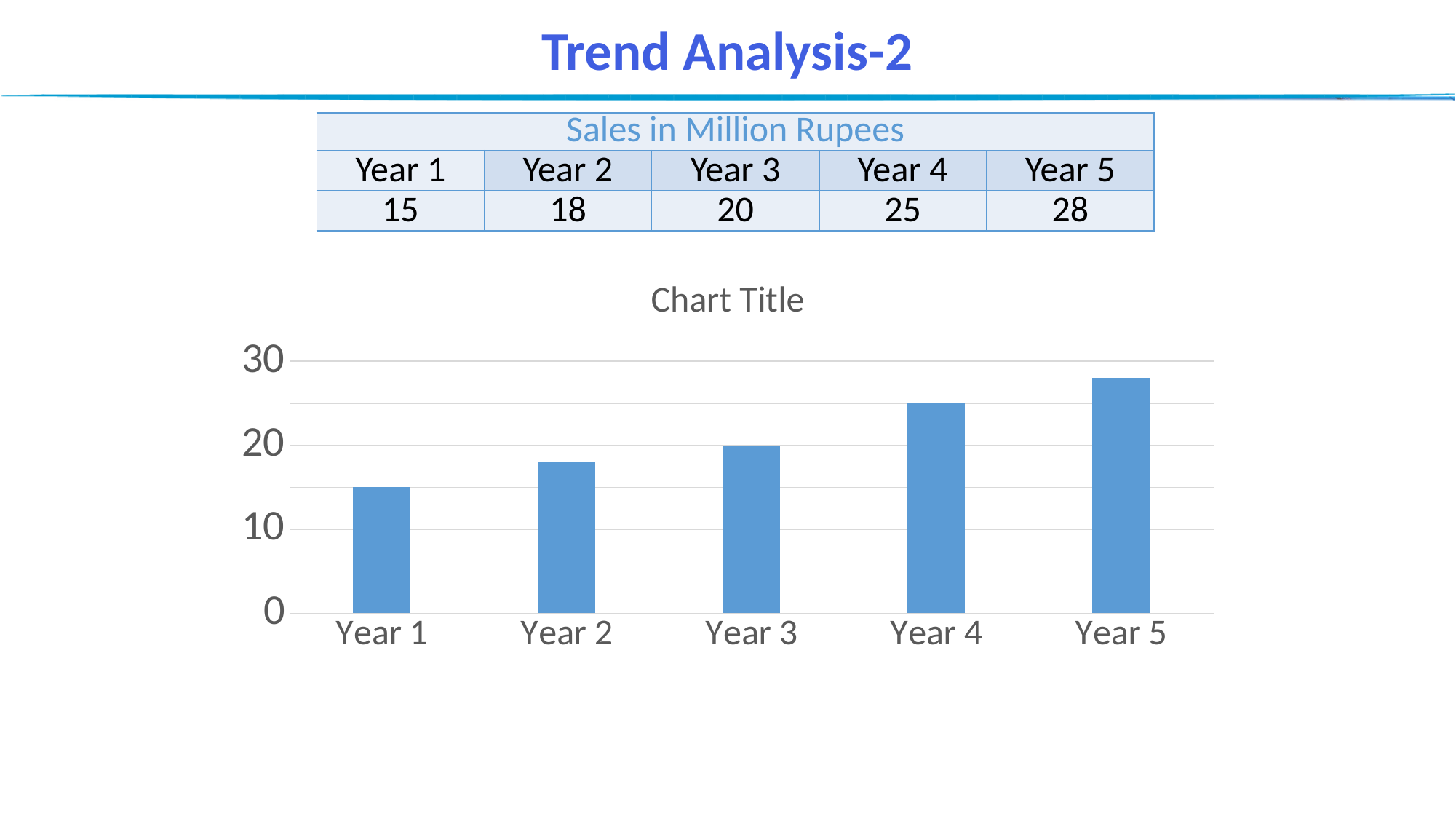

Trend Analysis-2

| Sales in Million Rupees |  |  |  |  |
| --- | --- | --- | --- | --- |
| Year 1 | Year 2 | Year 3 | Year 4 | Year 5 |
| 15 | 18 | 20 | 25 | 28 |

### Chart:

| Category |  |
|---|---|
| Year 1 | 15.0 |
| Year 2 | 18.0 |
| Year 3 | 20.0 |
| Year 4 | 25.0 |
| Year 5 | 28.0 |